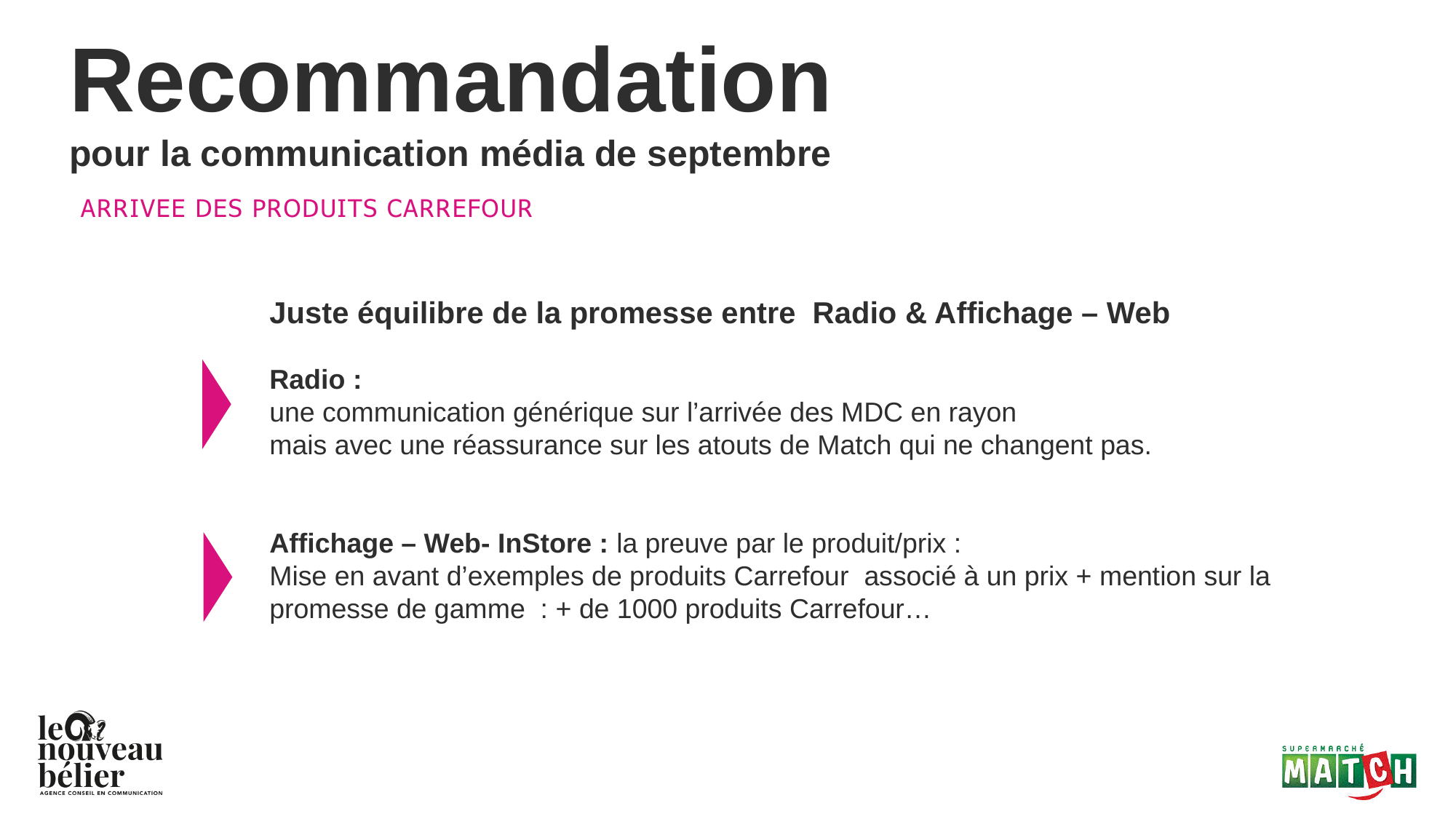

Recommandation
pour la communication média de septembre
ARRIVEE DES PRODUITS CARREFOUR
Juste équilibre de la promesse entre  Radio & Affichage – Web
Radio :
une communication générique sur l’arrivée des MDC en rayon
mais avec une réassurance sur les atouts de Match qui ne changent pas.
Affichage – Web- InStore : la preuve par le produit/prix :
Mise en avant d’exemples de produits Carrefour  associé à un prix + mention sur la promesse de gamme  : + de 1000 produits Carrefour…